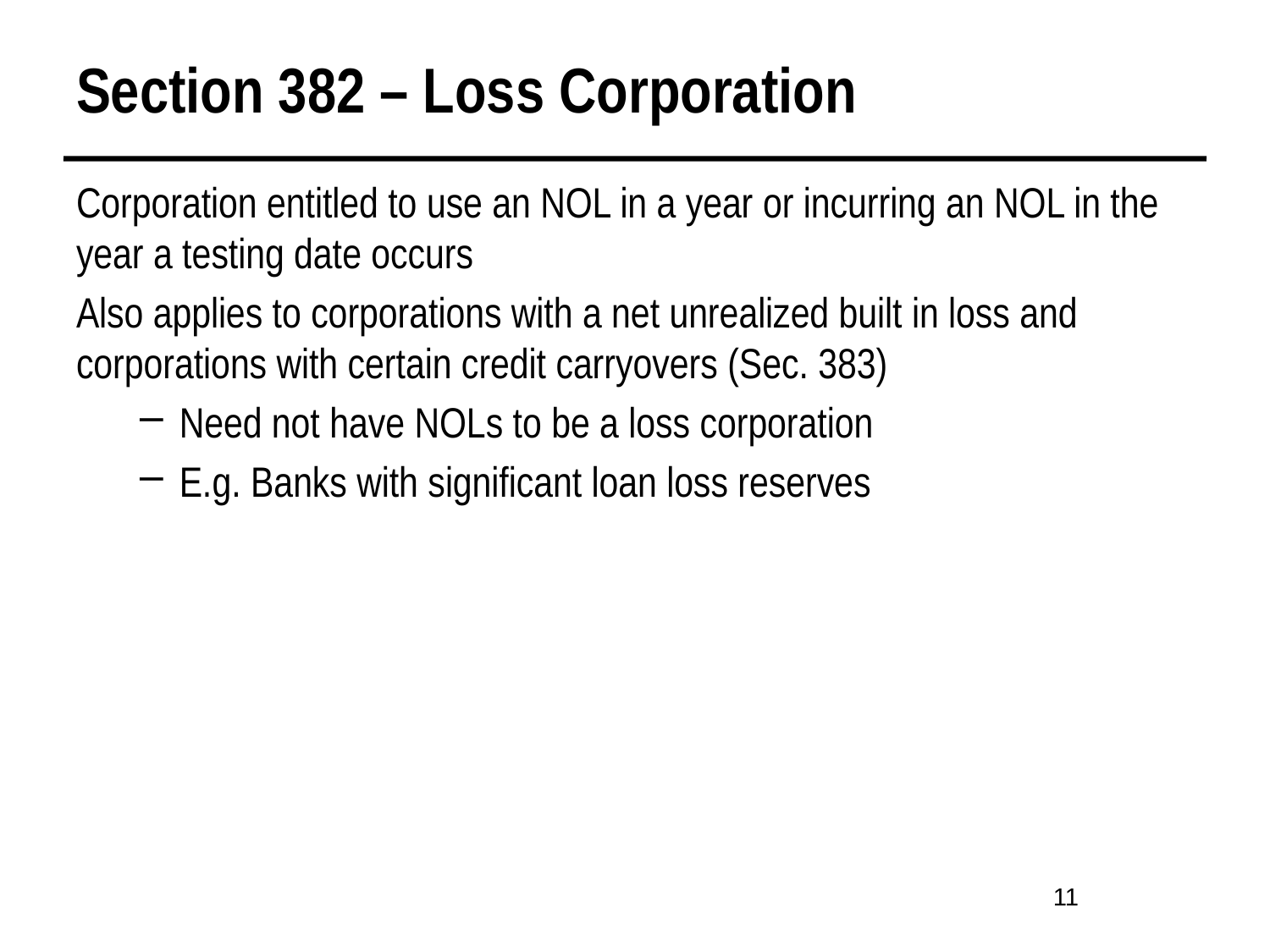

# Section 382 – Loss Corporation
Corporation entitled to use an NOL in a year or incurring an NOL in the year a testing date occurs
Also applies to corporations with a net unrealized built in loss and corporations with certain credit carryovers (Sec. 383)
Need not have NOLs to be a loss corporation
E.g. Banks with significant loan loss reserves
11